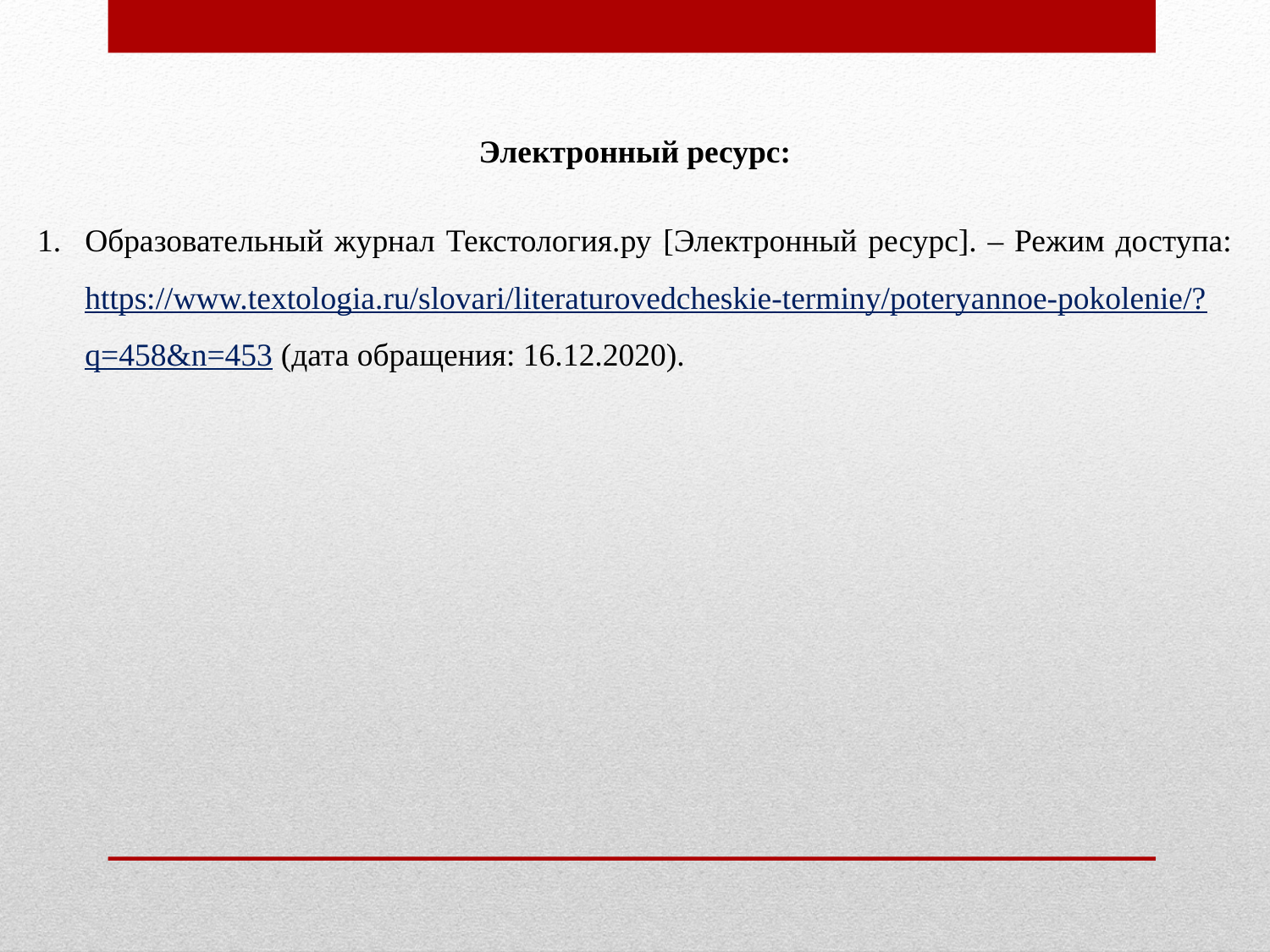

Электронный ресурс:
Образовательный журнал Текстология.ру [Электронный ресурс]. – Режим доступа: https://www.textologia.ru/slovari/literaturovedcheskie-terminy/poteryannoe-pokolenie/?q=458&n=453 (дата обращения: 16.12.2020).